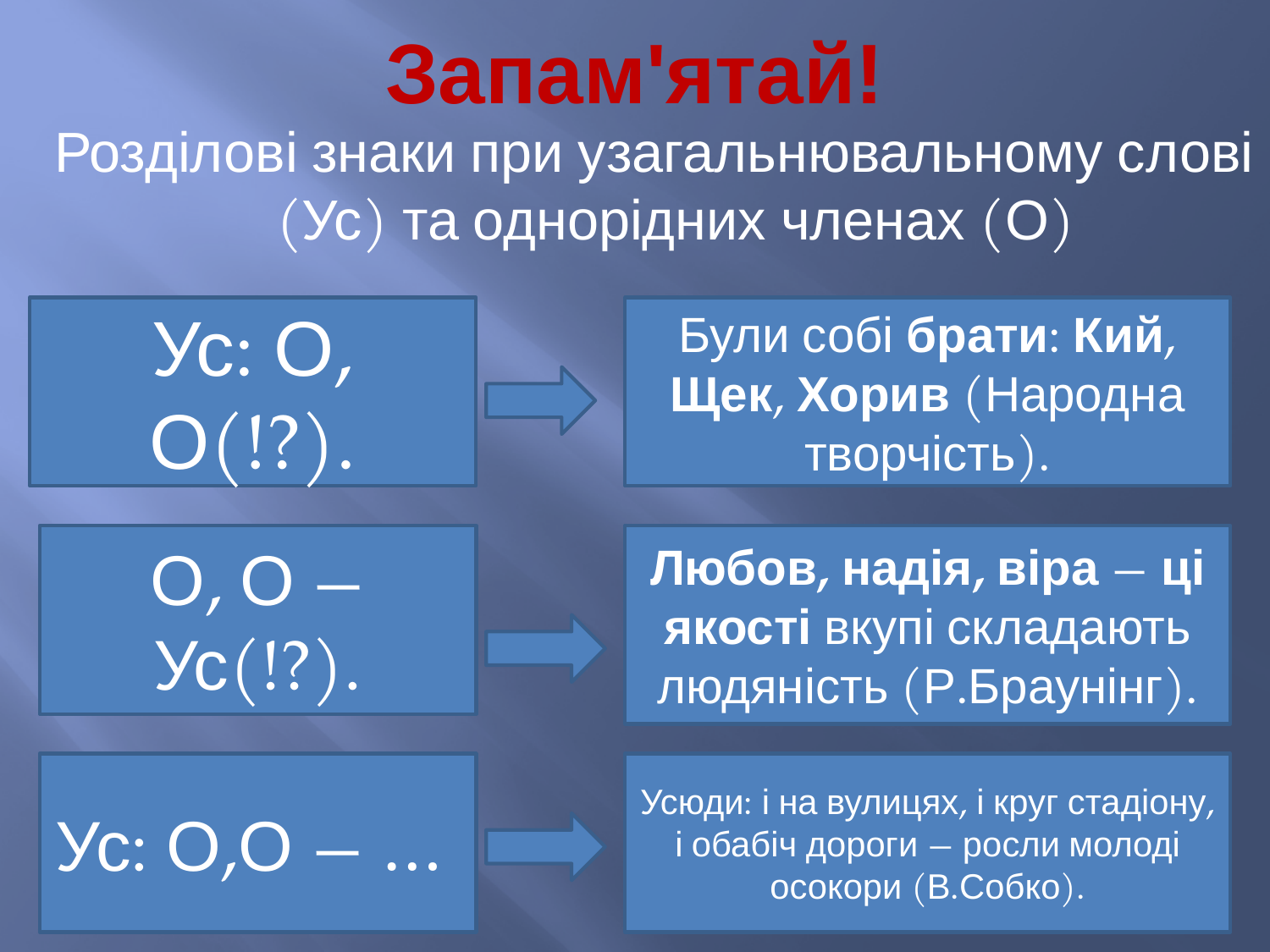

# Запам'ятай!
Розділові знаки при узагальнювальному слові (Ус) та однорідних членах (О)
Ус: О, О(!?).
Були собі брати: Кий, Щек, Хорив (Народна творчість).

О, О − Ус(!?).
Любов, надія, віра − ці якості вкупі складають людяність (Р.Браунінг).

Ус: О,О − …
Усюди: і на вулицях, і круг стадіону, і обабіч дороги − росли молоді осокори (В.Собко).